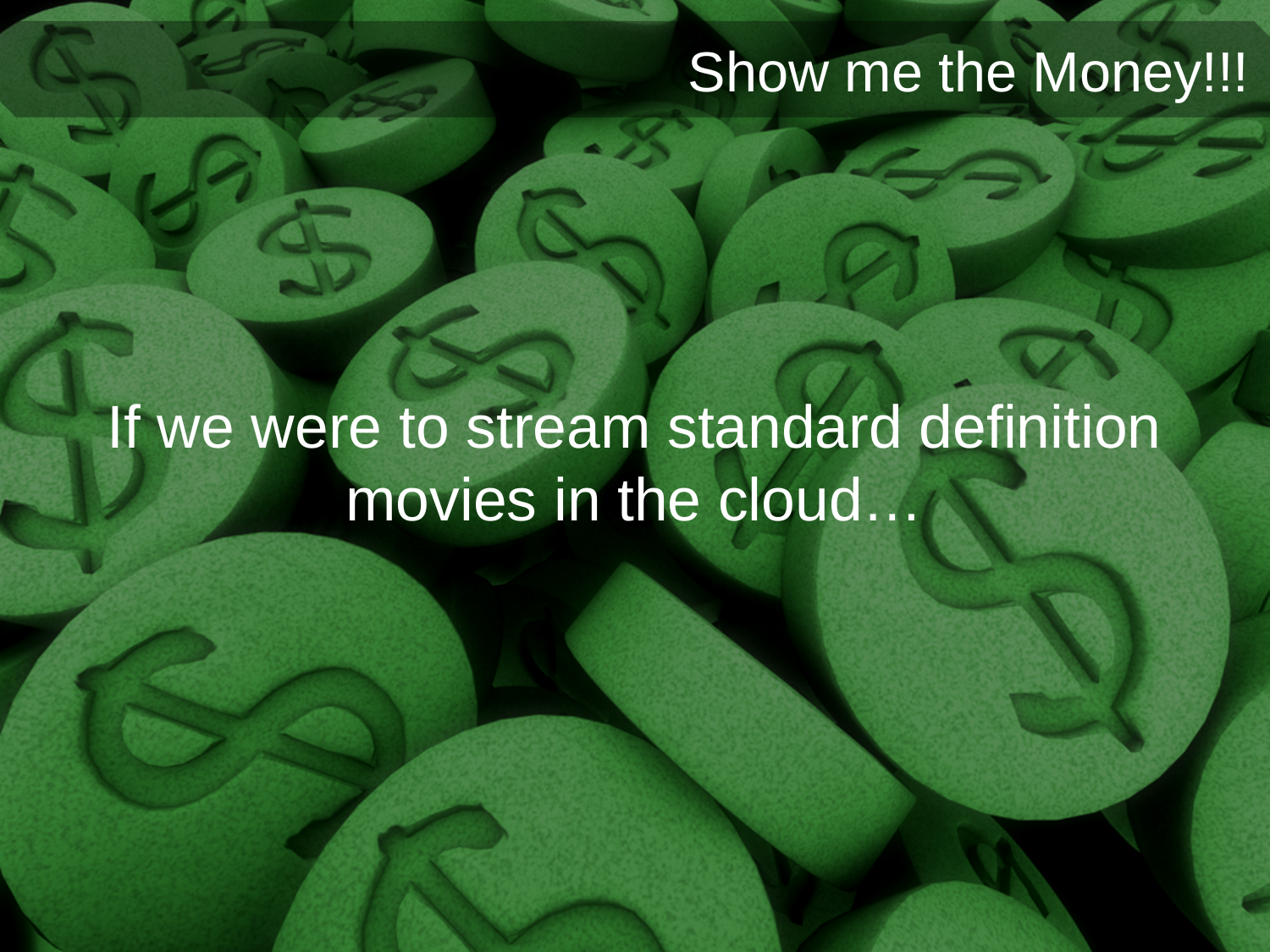

If we were to stream standard definition movies in the cloud…